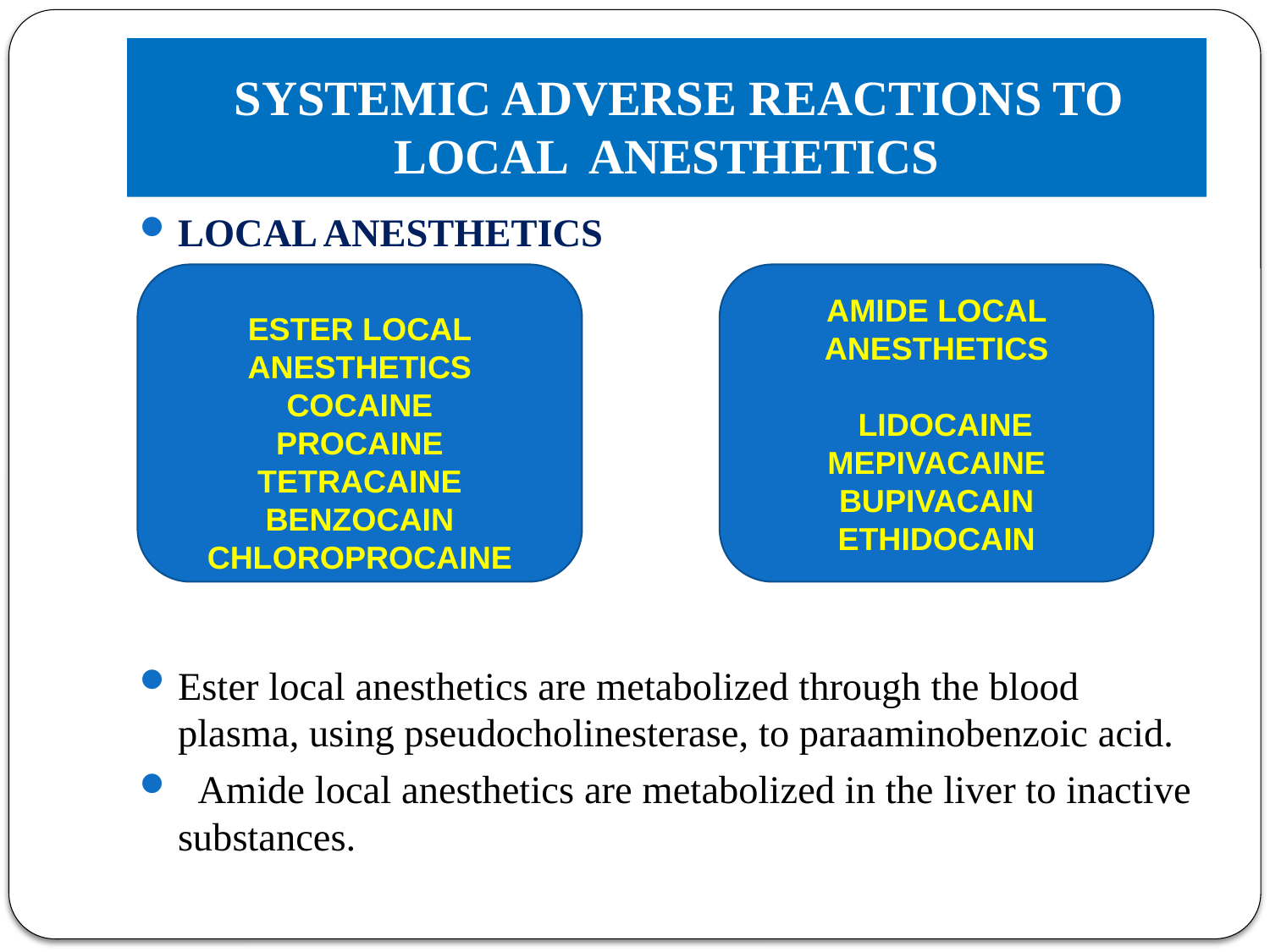

# SYSTEMIC ADVERSE REACTIONS TO LOCAL  ANESTHETICS
LOCAL ANESTHETICS

Ester local anesthetics are metabolized through the blood plasma, using pseudocholinesterase, to paraaminobenzoic acid.
  Amide local anesthetics are metabolized in the liver to inactive substances.

ESTER LOCAL ANESTHETICS
COCAINE
PROCAINE
TETRACAINE
BENZOCAIN
CHLOROPROCAINE
AMIDE LOCAL ANESTHETICS

  LIDOCAINE
MEPIVACAINE
BUPIVACAIN
ETHIDOCAIN